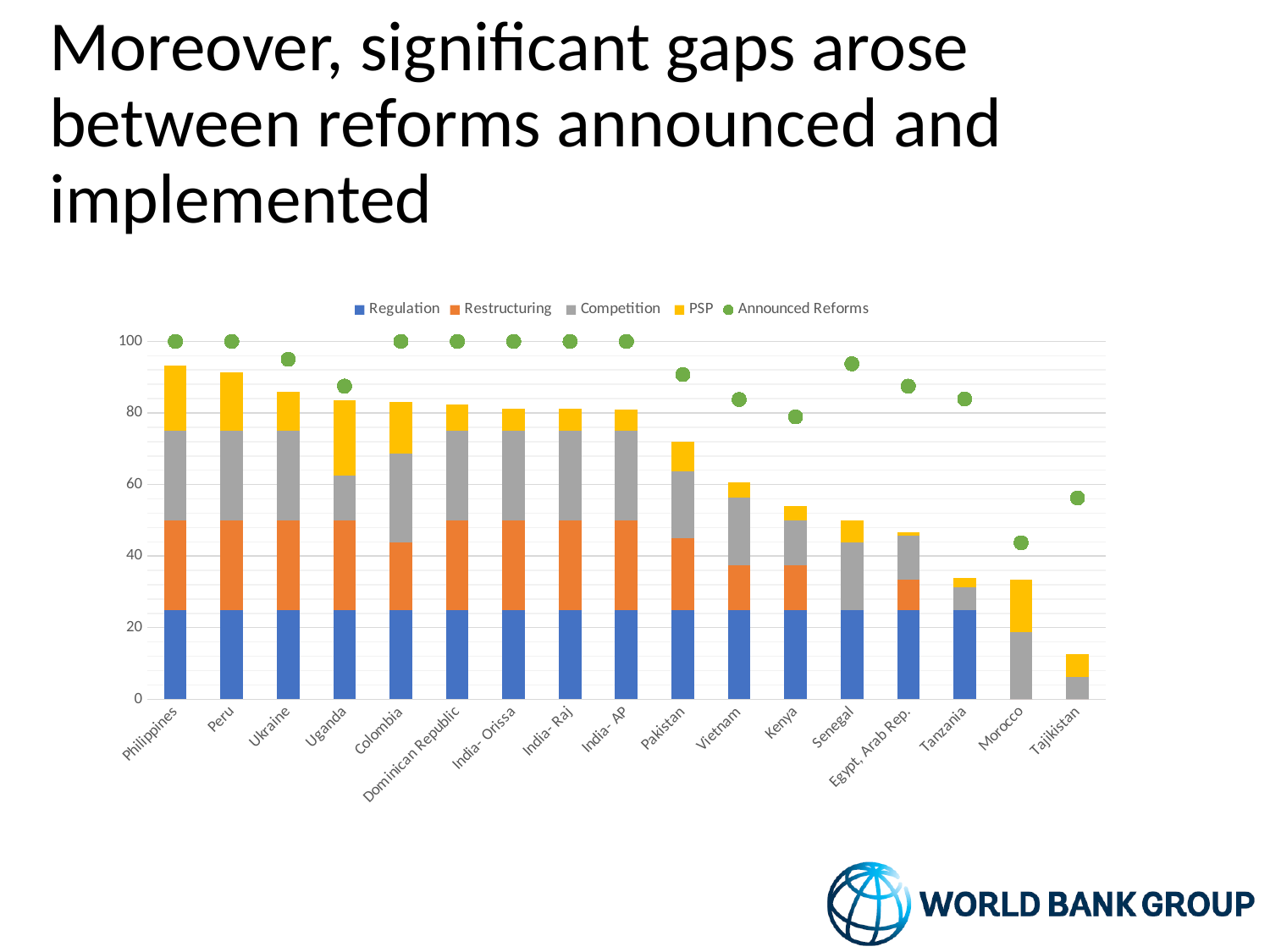

# Moreover, significant gaps arose between reforms announced and implemented

### Chart

| Category | Regulation | Restructuring  | Competition  | PSP | Announced Reforms |
|---|---|---|---|---|---|
| Philippines | 25.0 | 25.0 | 25.0 | 18.318090335642008 | 100.0 |
| Peru | 25.0 | 25.0 | 25.0 | 16.291025507325024 | 100.0 |
| Ukraine | 25.0 | 25.0 | 25.0 | 10.821218235905206 | 95.0 |
| Uganda | 25.0 | 25.0 | 12.5 | 21.0 | 87.5 |
| Colombia | 25.0 | 18.75 | 25.0 | 14.329777456314593 | 100.0 |
| Dominican Republic | 25.0 | 25.0 | 25.0 | 7.388112289852838 | 100.0 |
| India- Orissa | 25.0 | 25.0 | 25.0 | 6.3 | 100.0 |
| India- Raj | 25.0 | 25.0 | 25.0 | 6.15 | 100.0 |
| India- AP | 25.0 | 25.0 | 25.0 | 6.0 | 100.0 |
| Pakistan | 25.0 | 20.0 | 18.75 | 8.282125812016359 | 90.75 |
| Vietnam | 25.0 | 12.5 | 18.75 | 4.265984025355925 | 83.75 |
| Kenya | 25.0 | 12.5 | 12.5 | 3.9141986474125994 | 78.9141986474126 |
| Senegal | 25.0 | 0.0 | 18.75 | 6.148580121703854 | 93.75 |
| Egypt, Arab Rep. | 25.0 | 8.33 | 12.5 | 0.8217997541689566 | 87.48999999999998 |
| Tanzania | 25.0 | 0.0 | 6.25 | 2.6636943458856788 | 83.91369434588567 |
| Morocco | 0.0 | 0.0 | 18.75 | 14.596767301464887 | 43.75 |
| Tajikistan | 0.0 | 0.0 | 6.25 | 6.283322499034734 | 56.25 |